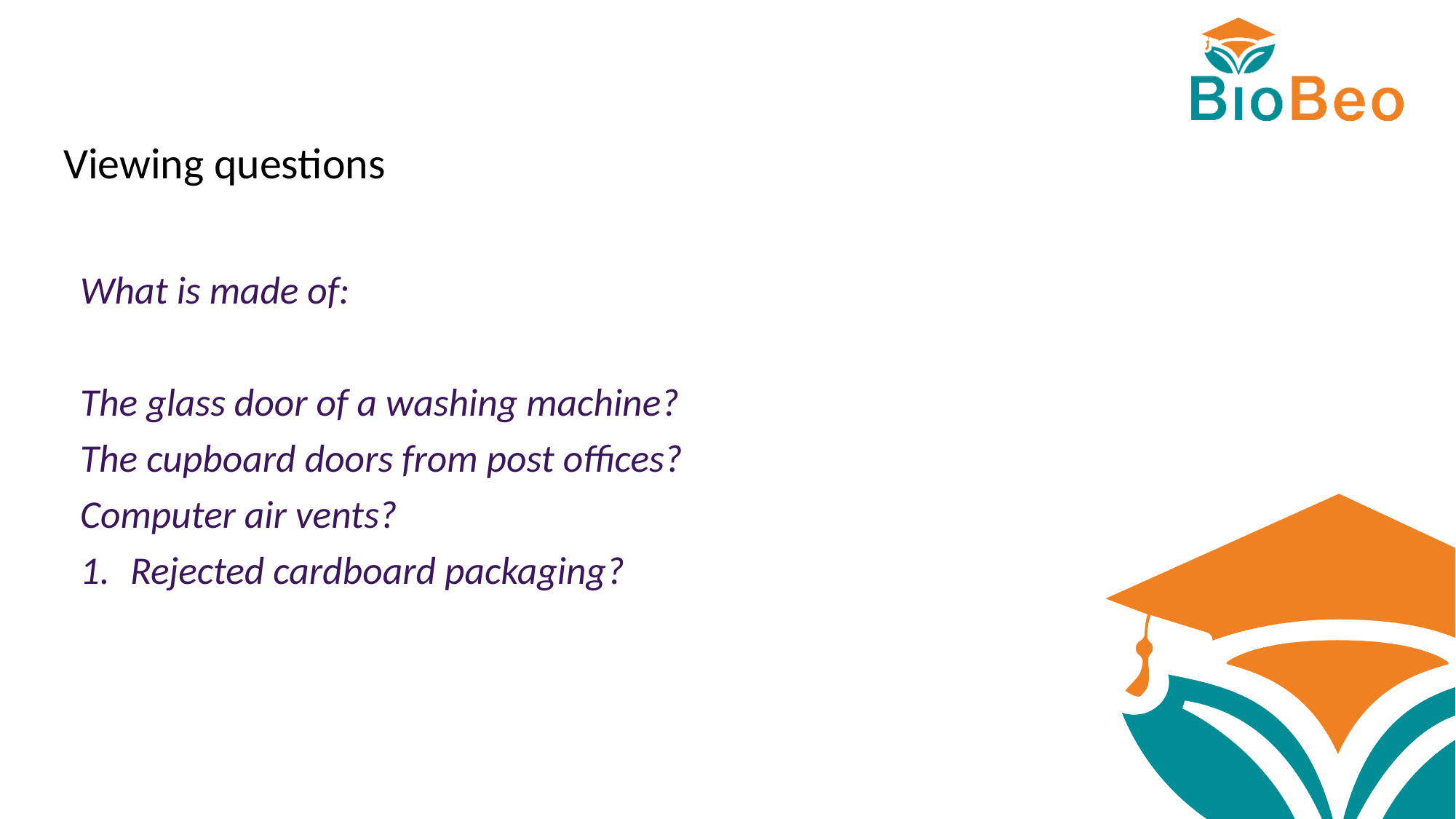

# Viewing questions
What is made of:

The glass door of a washing machine?
The cupboard doors from post offices?
Computer air vents?
Rejected cardboard packaging?